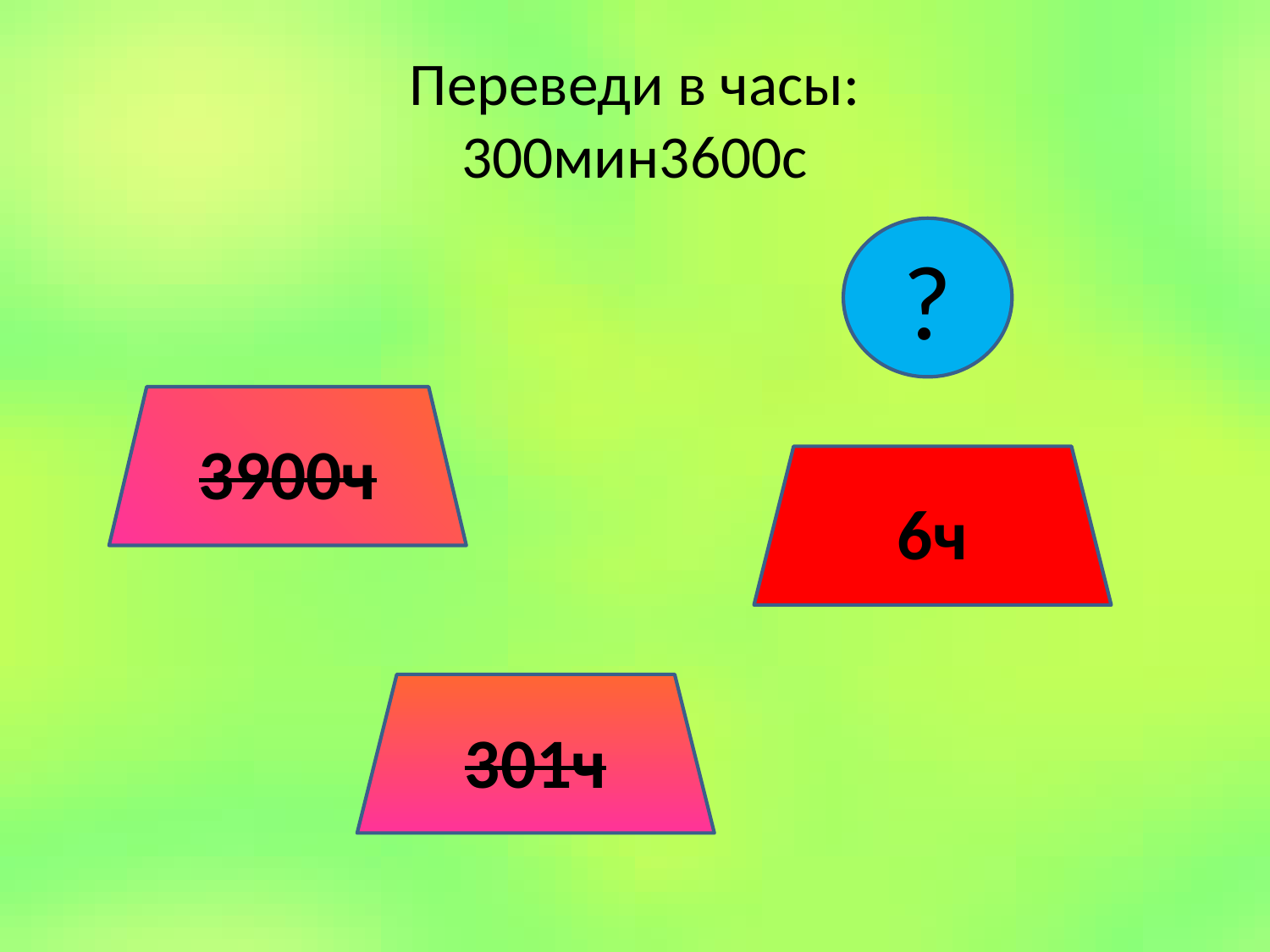

# Переведи в часы: 300мин3600с
?
3900ч
6ч
301ч